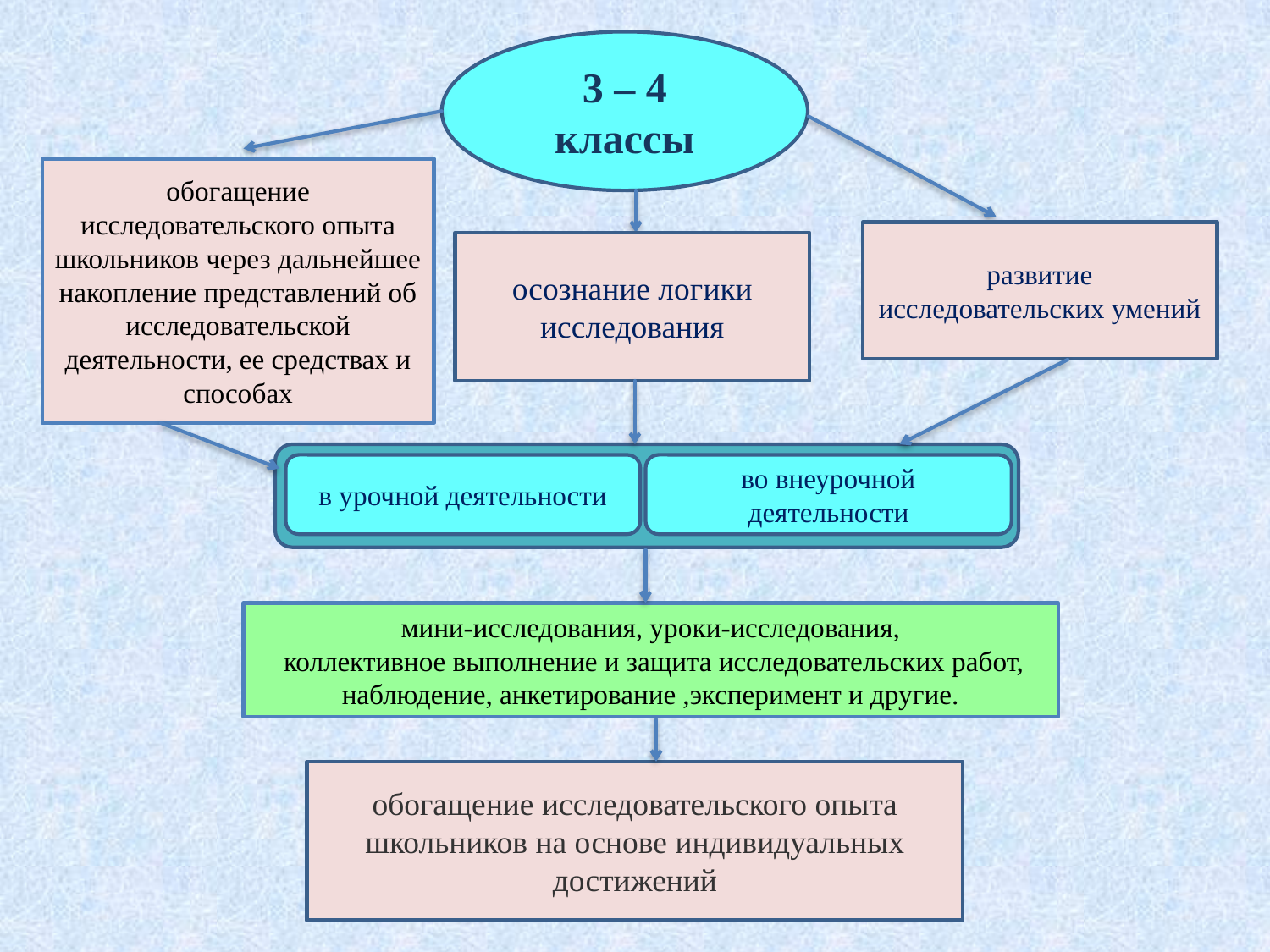

3 – 4 классы
обогащение исследовательского опыта школьников через дальнейшее накопление представлений об исследовательской деятельности, ее средствах и способах
развитие исследовательских умений
осознание логики исследования

в урочной деятельности
во внеурочной деятельности
мини-исследования, уроки-исследования,
 коллективное выполнение и защита исследовательских работ, наблюдение, анкетирование ,эксперимент и другие.
обогащение исследовательского опыта школьников на основе индивидуальных достижений